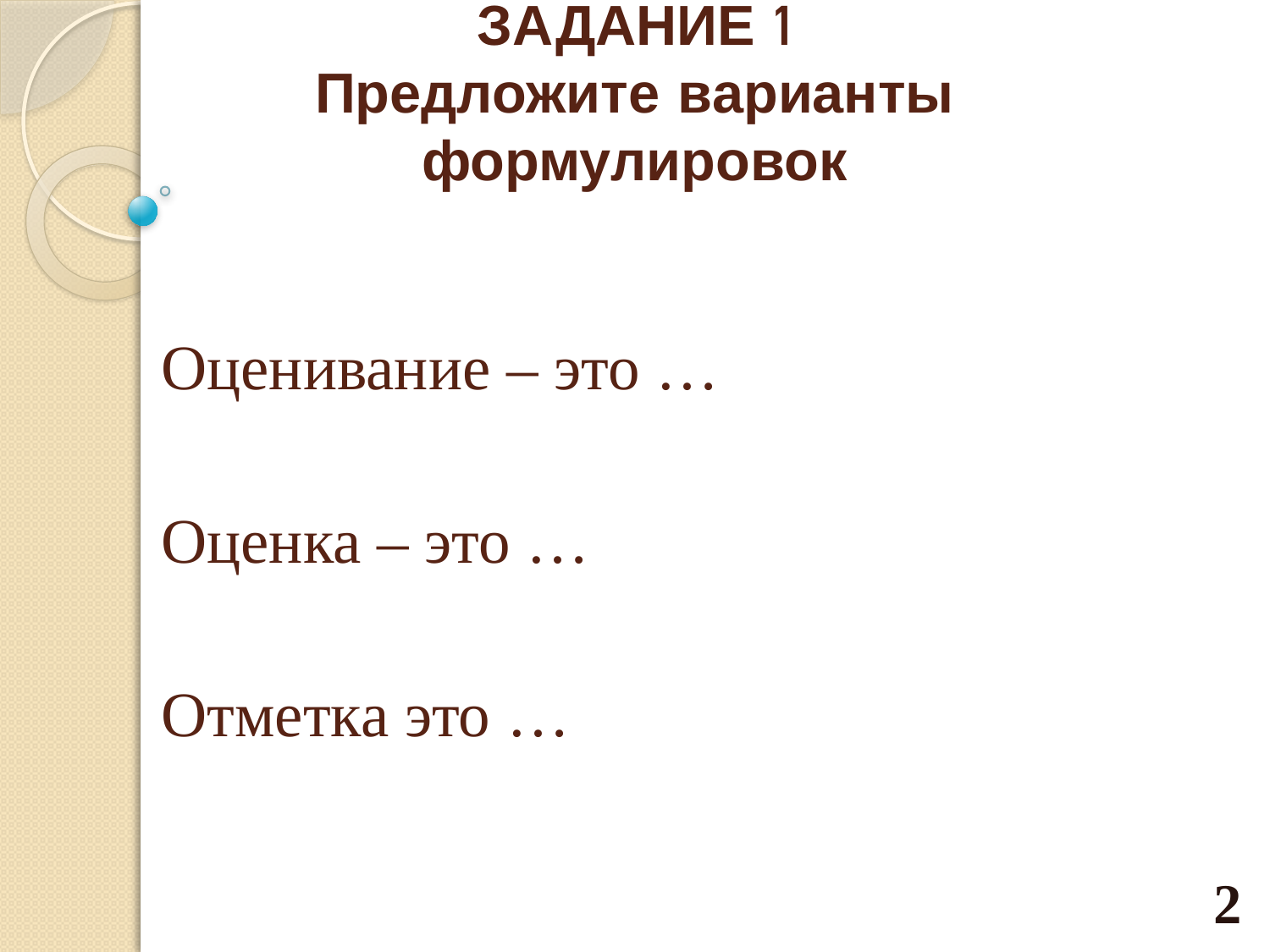

# ЗАДАНИЕ 1 Предложите варианты формулировок
Оценивание – это …

Оценка – это …

Отметка это …
2